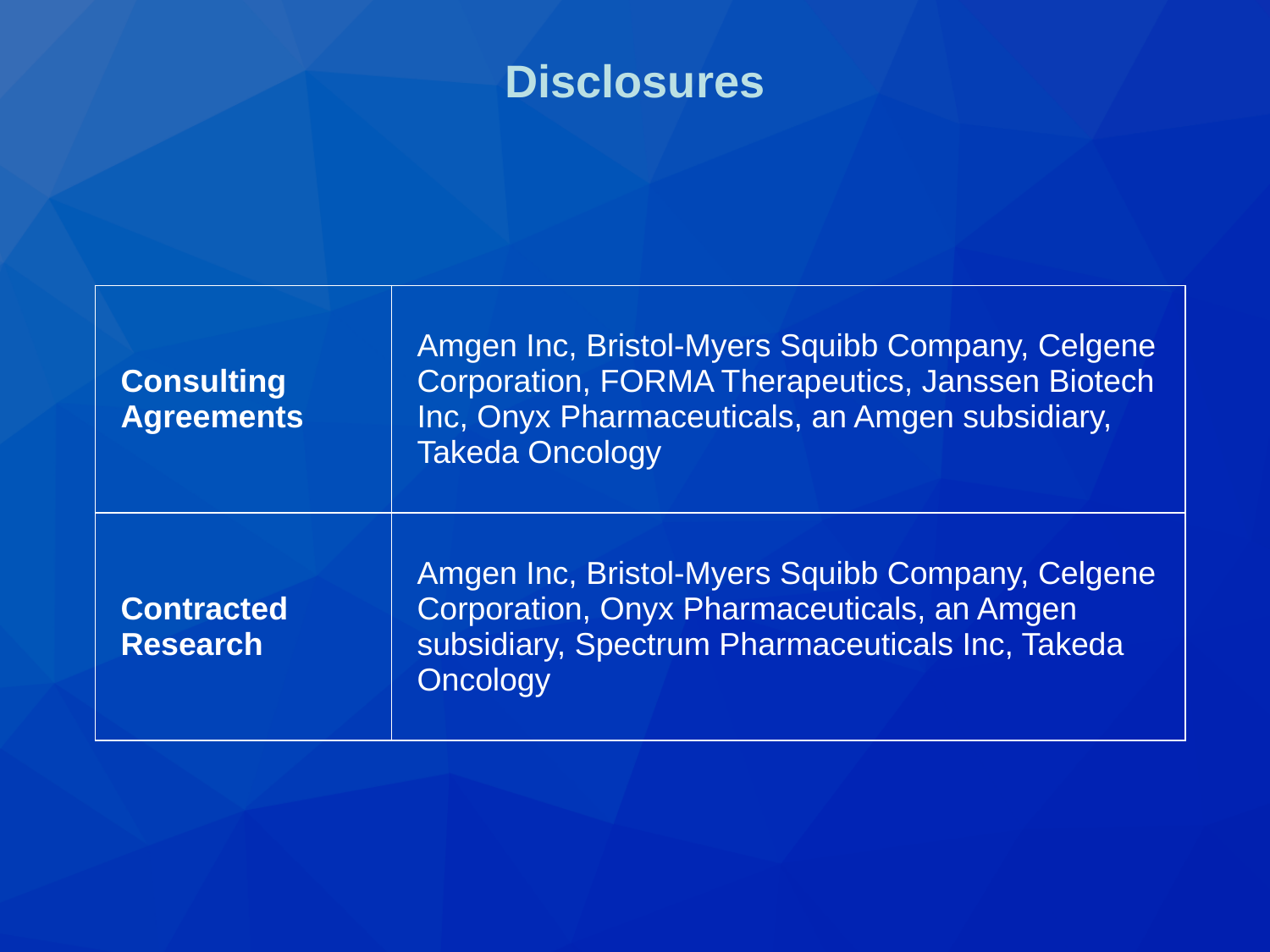

# Disclosures
| Consulting Agreements | Amgen Inc, Bristol-Myers Squibb Company, Celgene Corporation, FORMA Therapeutics, Janssen Biotech Inc, Onyx Pharmaceuticals, an Amgen subsidiary, Takeda Oncology |
| --- | --- |
| Contracted Research | Amgen Inc, Bristol-Myers Squibb Company, Celgene Corporation, Onyx Pharmaceuticals, an Amgen subsidiary, Spectrum Pharmaceuticals Inc, Takeda Oncology |